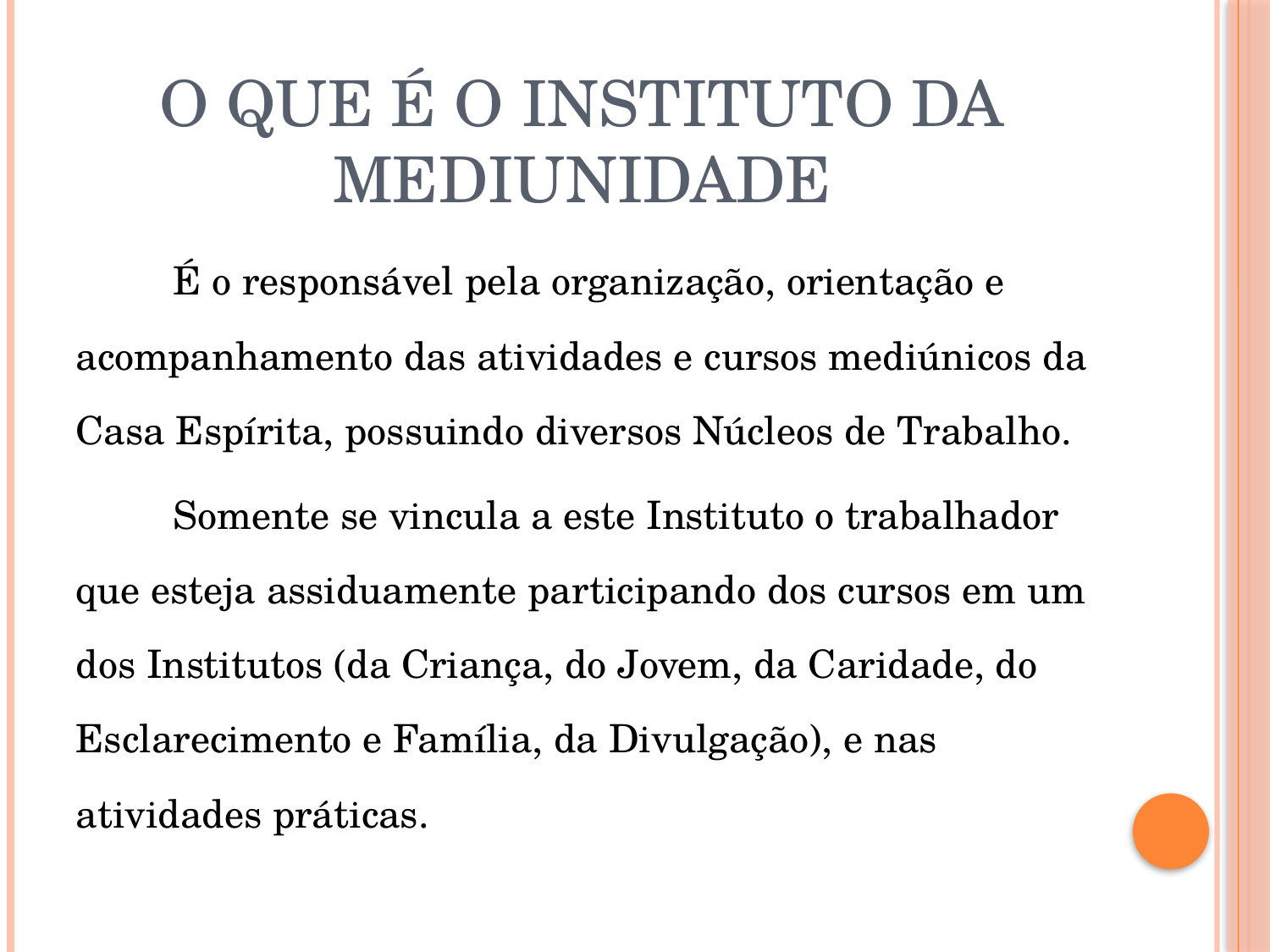

# O QUE É O INSTITUTO DA MEDIUNIDADE
         É o responsável pela organização, orientação e acompanhamento das atividades e cursos mediúnicos da Casa Espírita, possuindo diversos Núcleos de Trabalho.
         Somente se vincula a este Instituto o trabalhador que esteja assiduamente participando dos cursos em um dos Institutos (da Criança, do Jovem, da Caridade, do Esclarecimento e Família, da Divulgação), e nas atividades práticas.